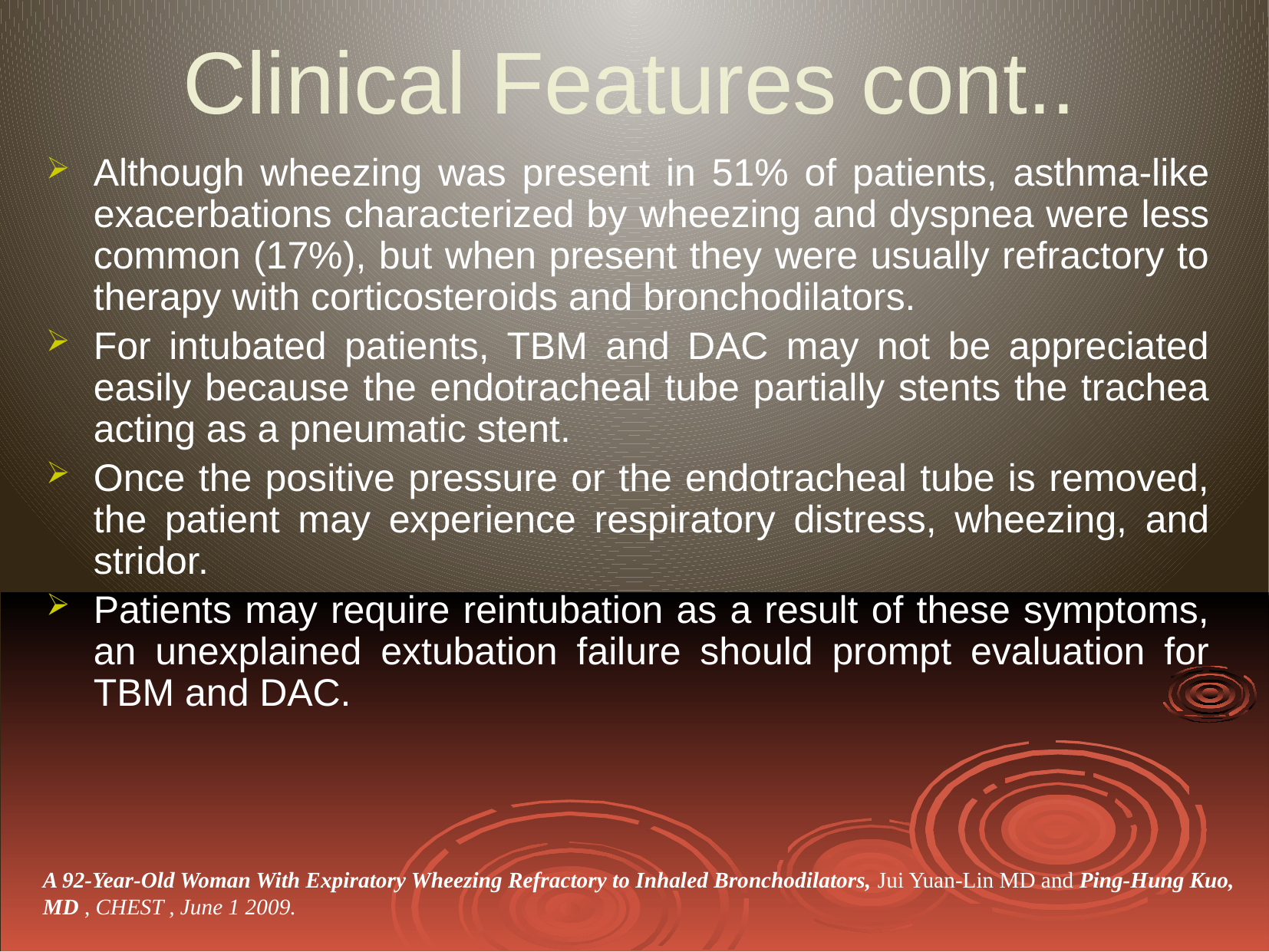

# Clinical Features cont..
Although wheezing was present in 51% of patients, asthma-like exacerbations characterized by wheezing and dyspnea were less common (17%), but when present they were usually refractory to therapy with corticosteroids and bronchodilators.
For intubated patients, TBM and DAC may not be appreciated easily because the endotracheal tube partially stents the trachea acting as a pneumatic stent.
Once the positive pressure or the endotracheal tube is removed, the patient may experience respiratory distress, wheezing, and stridor.
Patients may require reintubation as a result of these symptoms, an unexplained extubation failure should prompt evaluation for TBM and DAC.

A 92-Year-Old Woman With Expiratory Wheezing Refractory to Inhaled Bronchodilators, Jui Yuan-Lin MD and Ping-Hung Kuo,
MD , CHEST , June 1 2009.